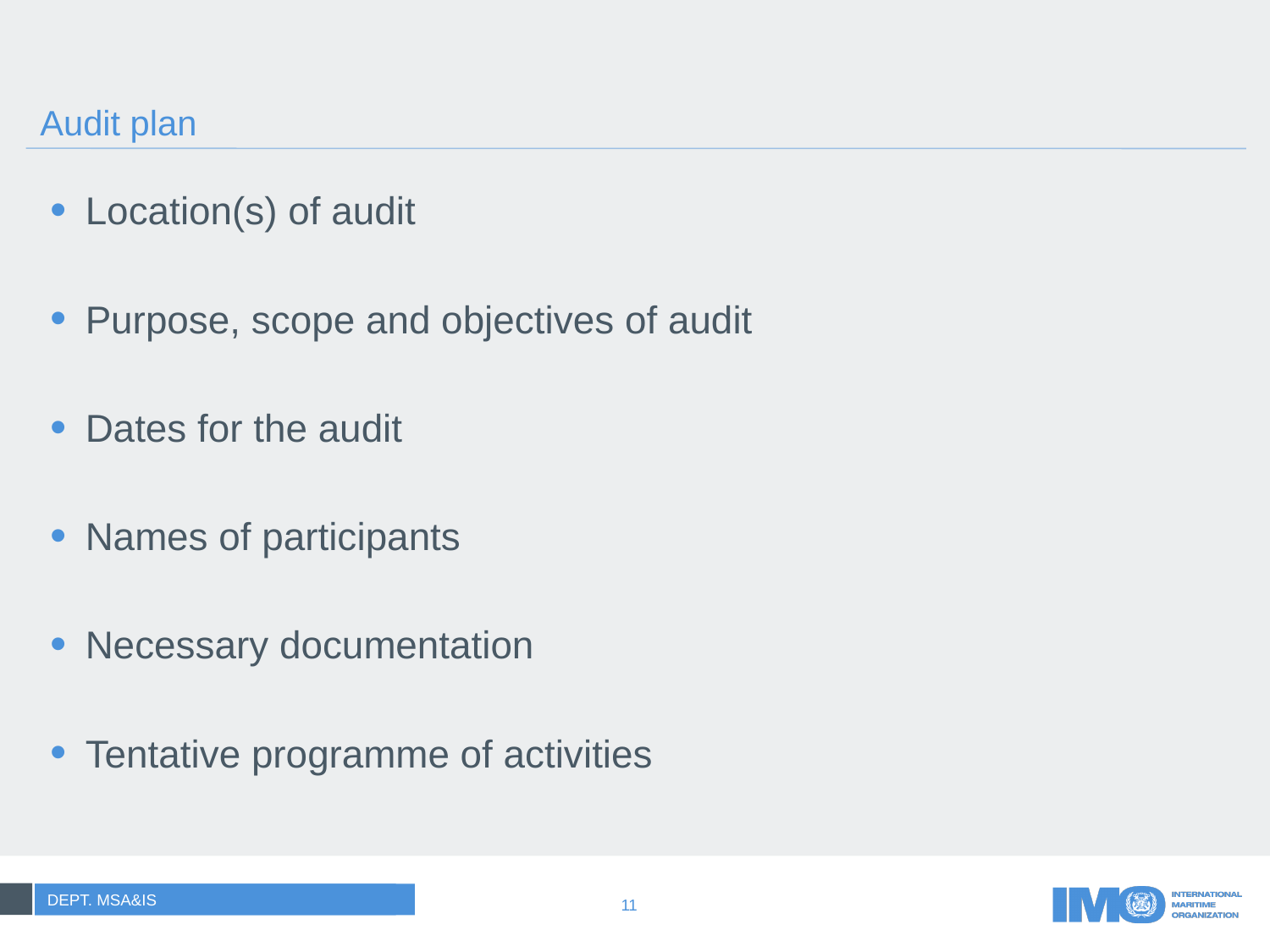

# Audit plan
Location(s) of audit

Purpose, scope and objectives of audit

Dates for the audit

Names of participants

Necessary documentation

Tentative programme of activities